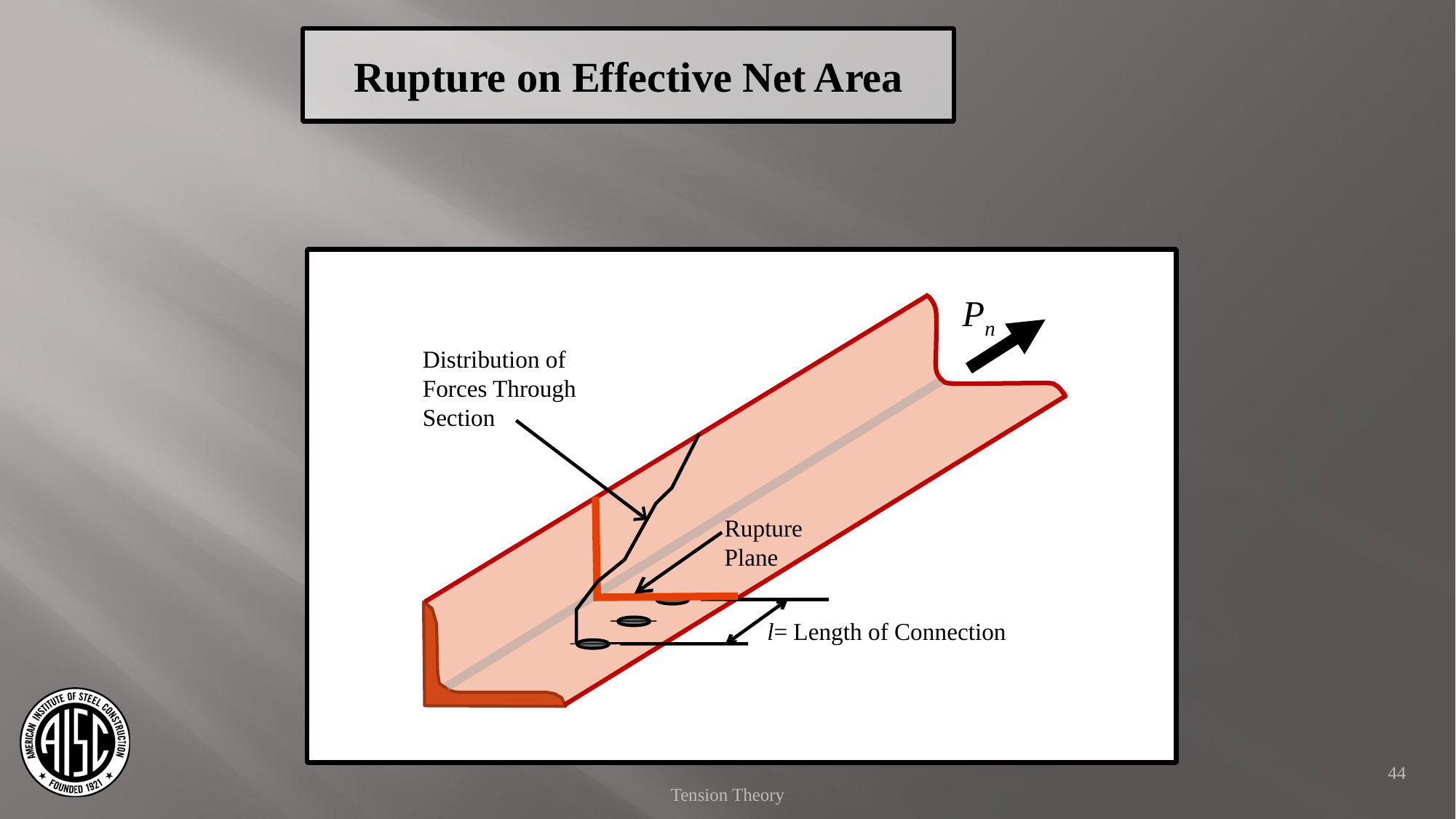

Rupture on Effective Net Area

Pn

Distribution of Forces Through Section

RupturePlane

l= Length of Connection

44
Tension Theory